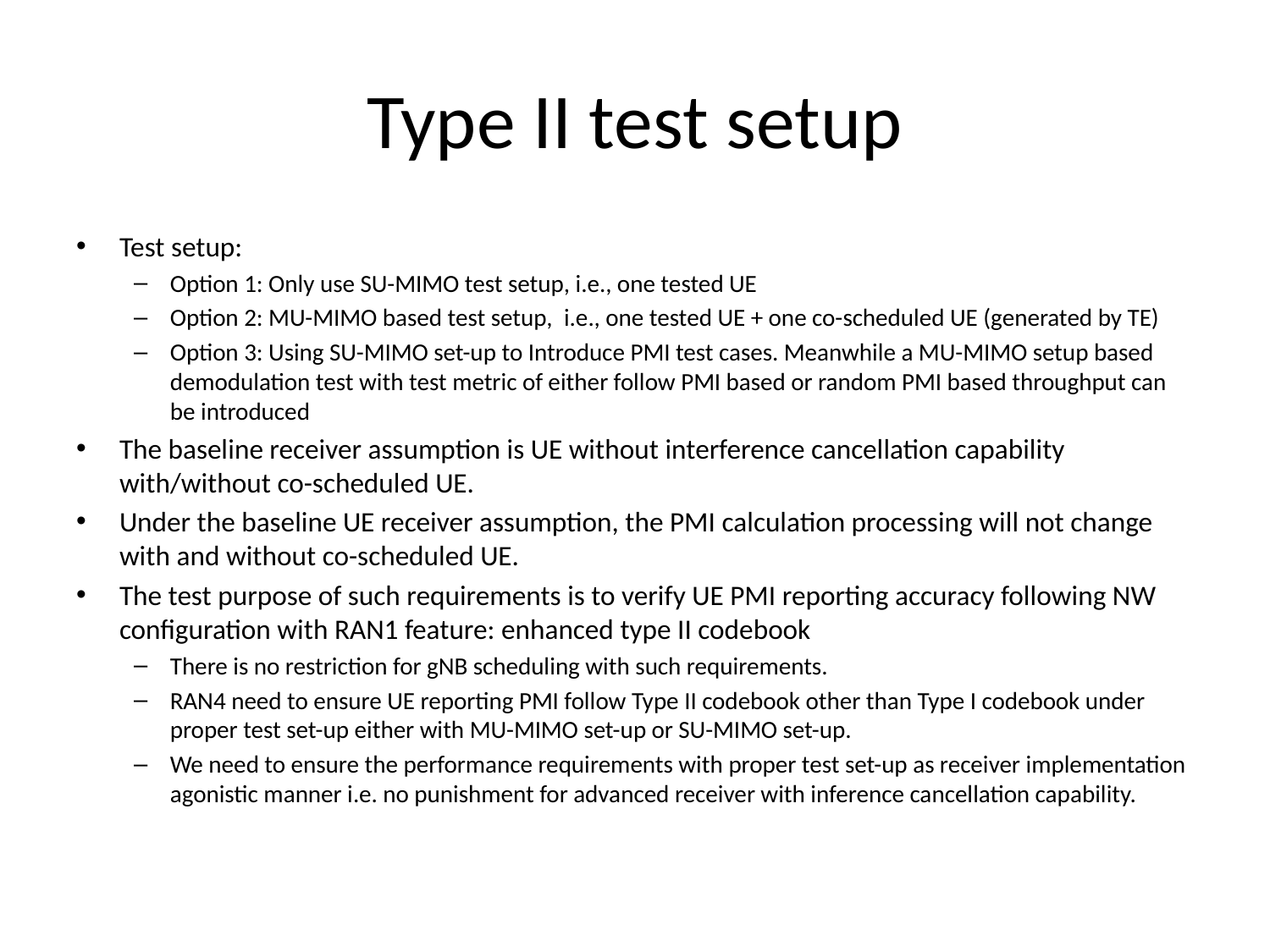

# Type II test setup
Test setup:
Option 1: Only use SU-MIMO test setup, i.e., one tested UE
Option 2: MU-MIMO based test setup,  i.e., one tested UE + one co-scheduled UE (generated by TE)
Option 3: Using SU-MIMO set-up to Introduce PMI test cases. Meanwhile a MU-MIMO setup based demodulation test with test metric of either follow PMI based or random PMI based throughput can be introduced
The baseline receiver assumption is UE without interference cancellation capability with/without co-scheduled UE.
Under the baseline UE receiver assumption, the PMI calculation processing will not change with and without co-scheduled UE.
The test purpose of such requirements is to verify UE PMI reporting accuracy following NW configuration with RAN1 feature: enhanced type II codebook
There is no restriction for gNB scheduling with such requirements.
RAN4 need to ensure UE reporting PMI follow Type II codebook other than Type I codebook under proper test set-up either with MU-MIMO set-up or SU-MIMO set-up.
We need to ensure the performance requirements with proper test set-up as receiver implementation agonistic manner i.e. no punishment for advanced receiver with inference cancellation capability.